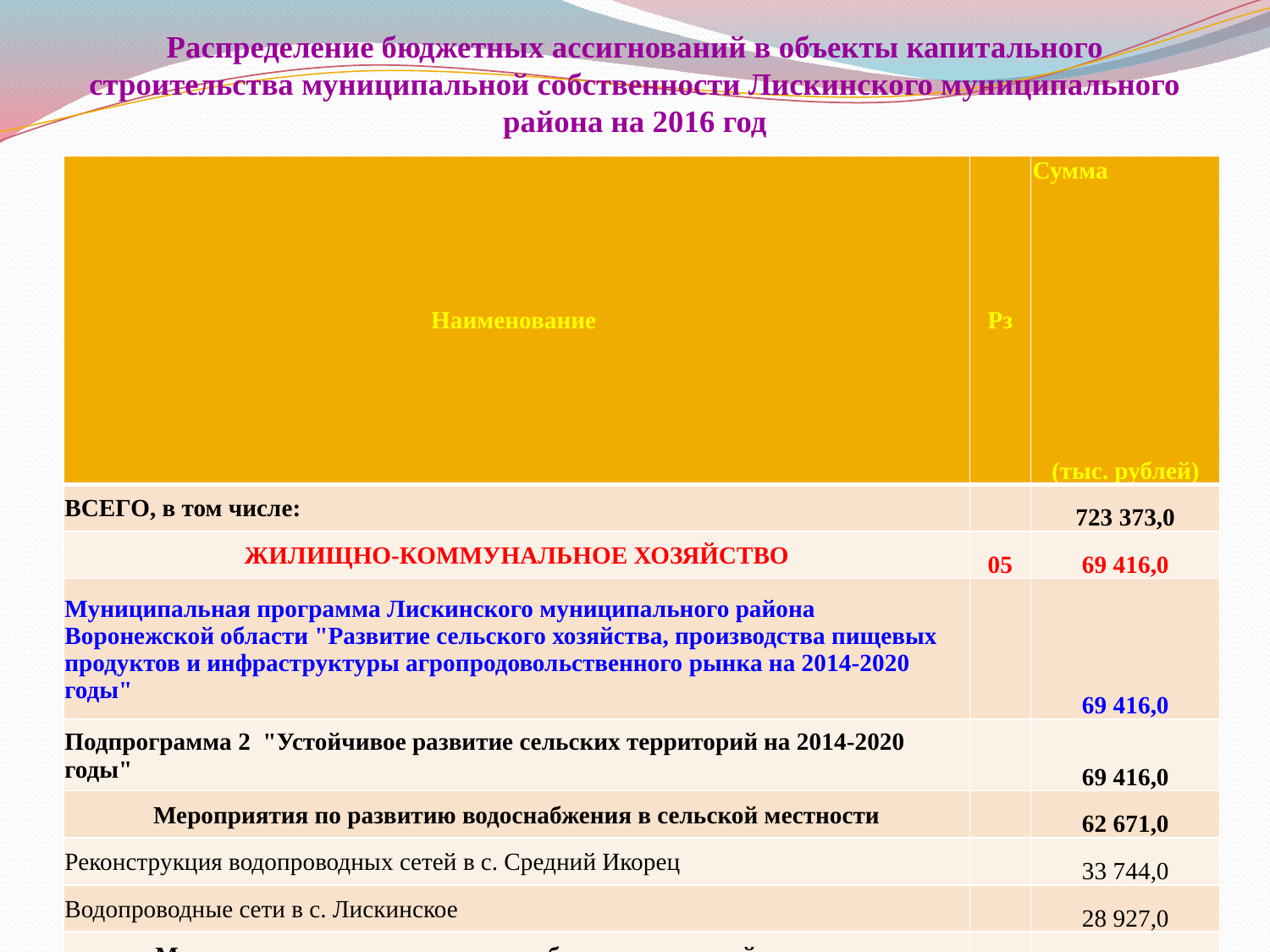

# Распределение бюджетных ассигнований в объекты капитального строительства муниципальной собственности Лискинского муниципального района на 2016 год
| Наименование | Рз | Сумма (тыс. рублей) |
| --- | --- | --- |
| ВСЕГО, в том числе: |  | 723 373,0 |
| ЖИЛИЩНО-КОММУНАЛЬНОЕ ХОЗЯЙСТВО | 05 | 69 416,0 |
| Муниципальная программа Лискинского муниципального района Воронежской области "Развитие сельского хозяйства, производства пищевых продуктов и инфраструктуры агропродовольственного рынка на 2014-2020 годы" |  | 69 416,0 |
| Подпрограмма 2 "Устойчивое развитие сельских территорий на 2014-2020 годы" |  | 69 416,0 |
| Мероприятия по развитию водоснабжения в сельской местности |  | 62 671,0 |
| Реконструкция водопроводных сетей в с. Средний Икорец |  | 33 744,0 |
| Водопроводные сети в с. Лискинское |  | 28 927,0 |
| Мероприятия по развитию газоснабжения в сельской местности |  | 6 745,0 |
| Газопровод в с. Средний Икорец |  | 2 117,0 |
| Газопровод в с. Высокое |  | 2 458,0 |
| Газопровод в х. Никольский |  | 2 170,0 |